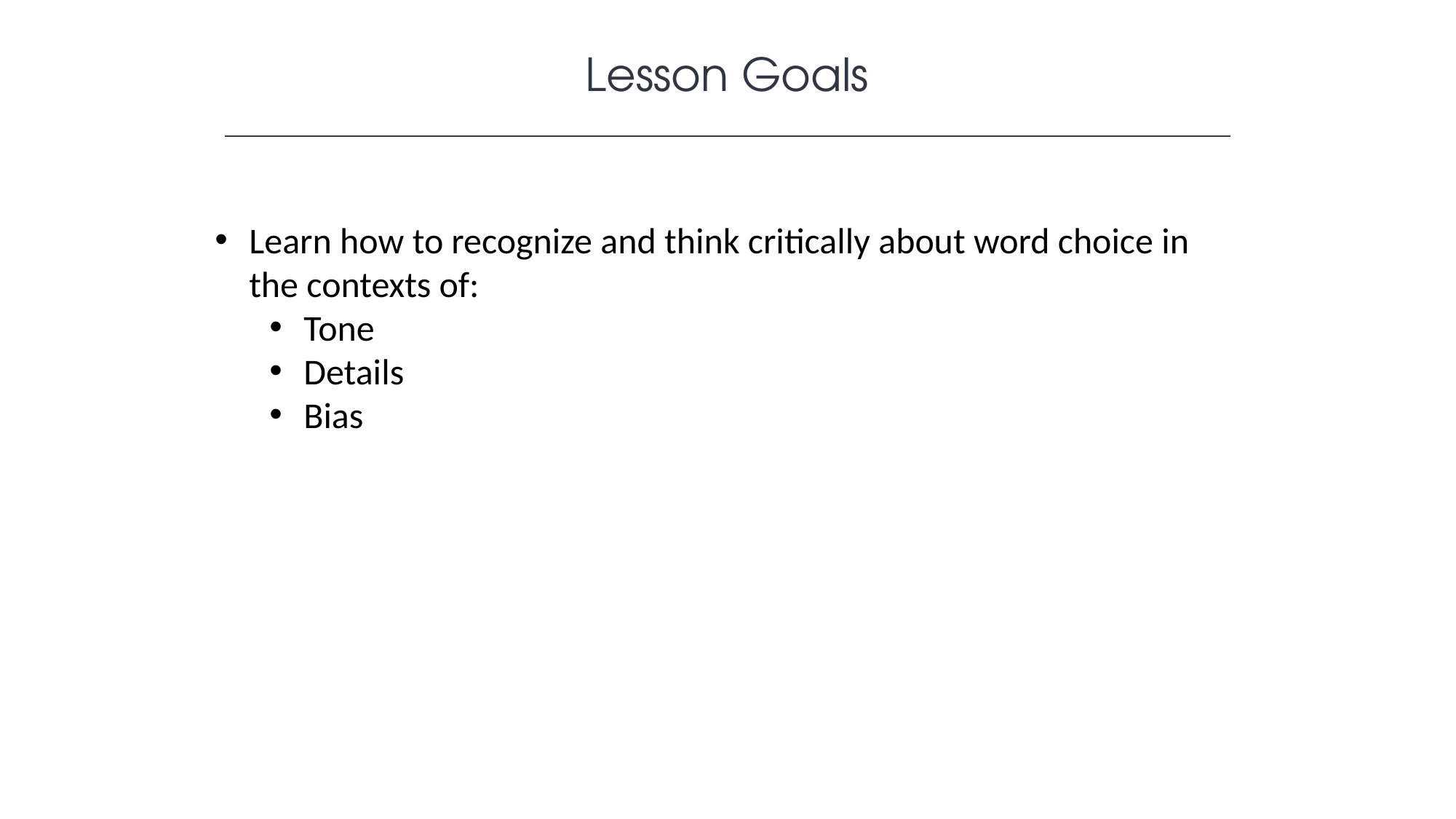

Lesson Goals
HAWKES LEARNING
Learn how to recognize and think critically about word choice in the contexts of:
Tone
Details
Bias